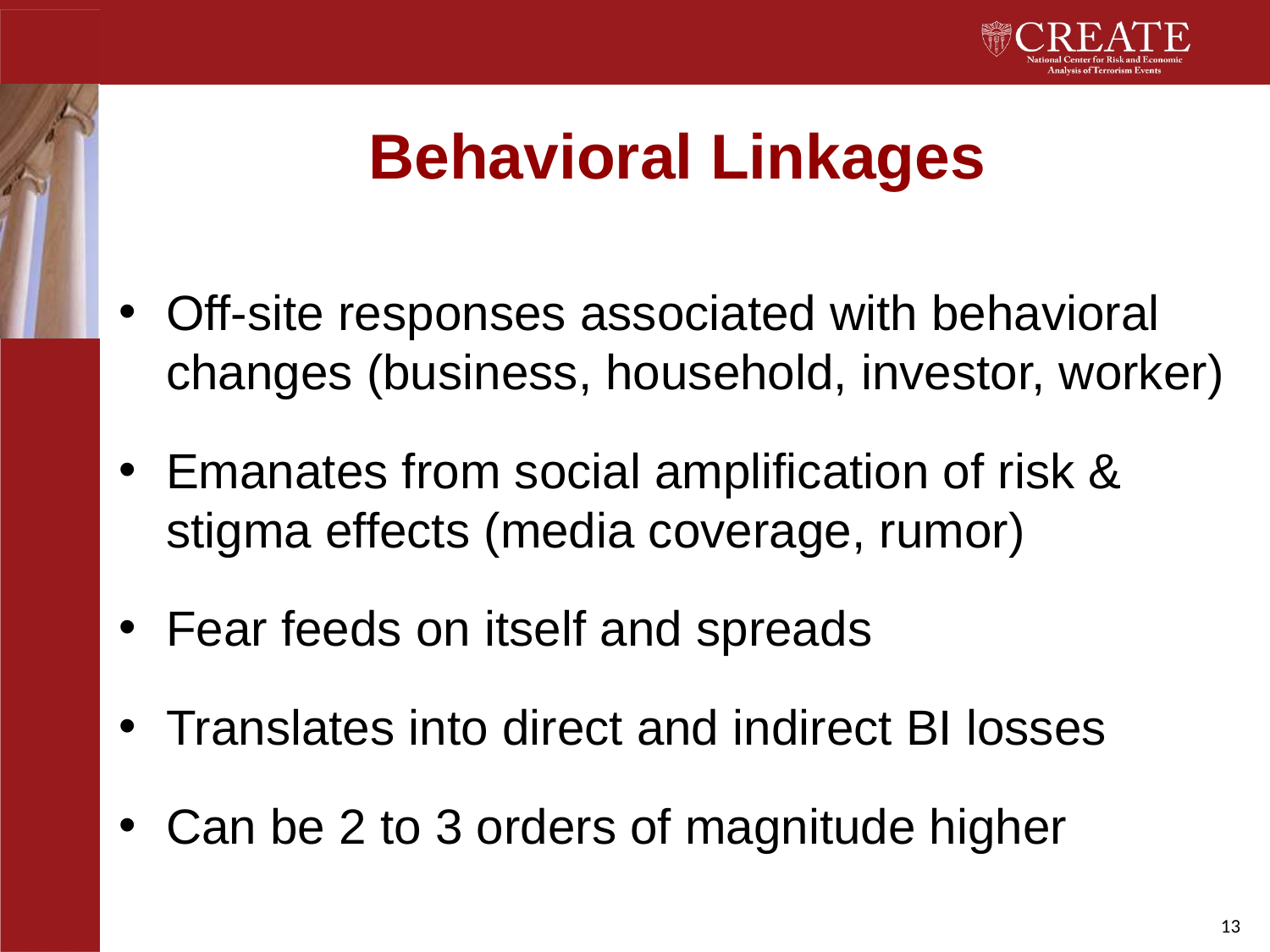

# Behavioral Linkages
Off-site responses associated with behavioral changes (business, household, investor, worker)

Emanates from social amplification of risk & stigma effects (media coverage, rumor)

Fear feeds on itself and spreads

Translates into direct and indirect BI losses

Can be 2 to 3 orders of magnitude higher